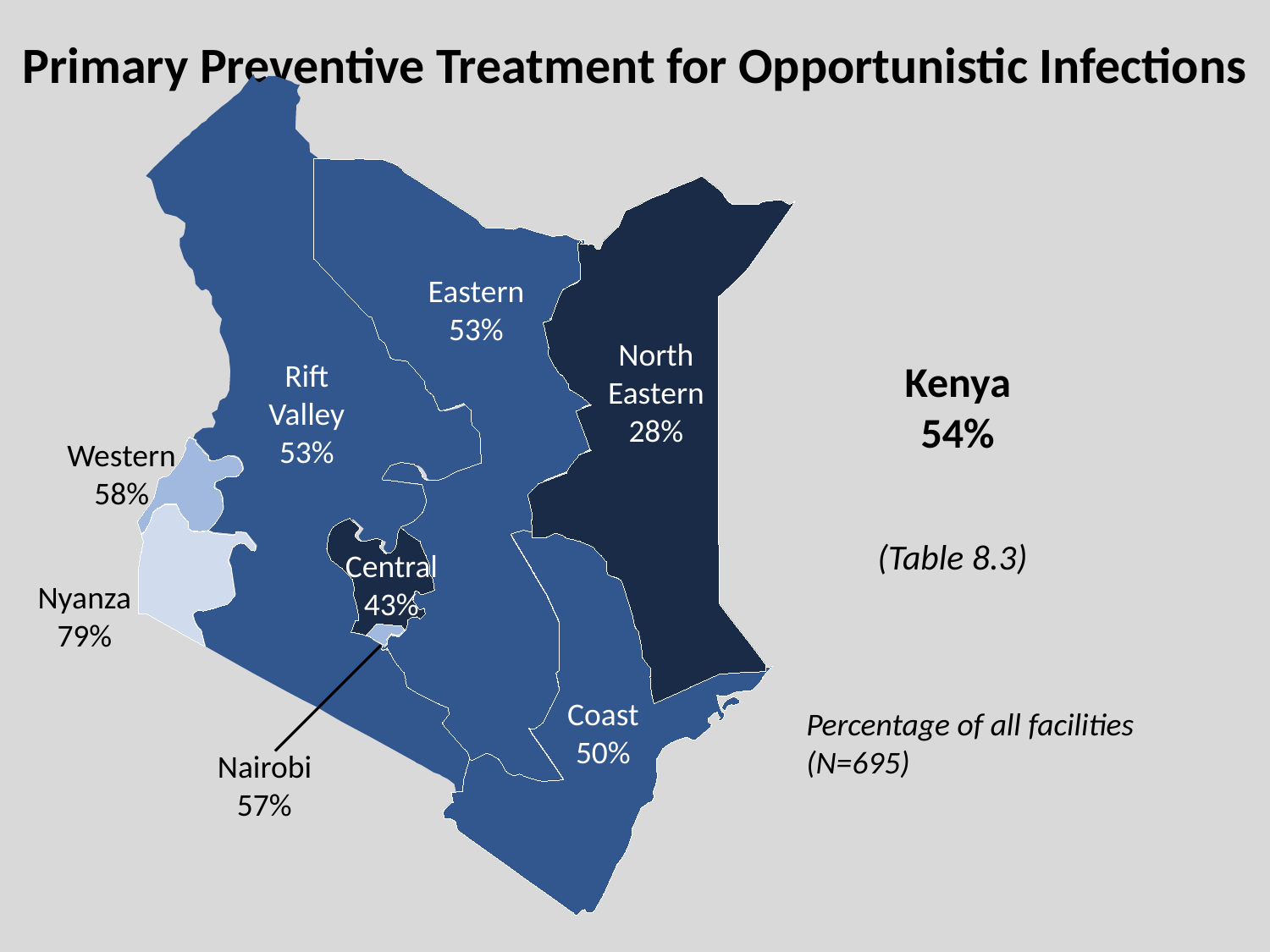

# Primary Preventive Treatment for Opportunistic Infections

Eastern
53%
North Eastern
28%
Rift Valley
53%
Kenya
54%
Western
58%
(Table 8.3)
Central
43%
Nyanza
79%
Coast
50%
Percentage of all facilities
(N=695)
Nairobi
57%